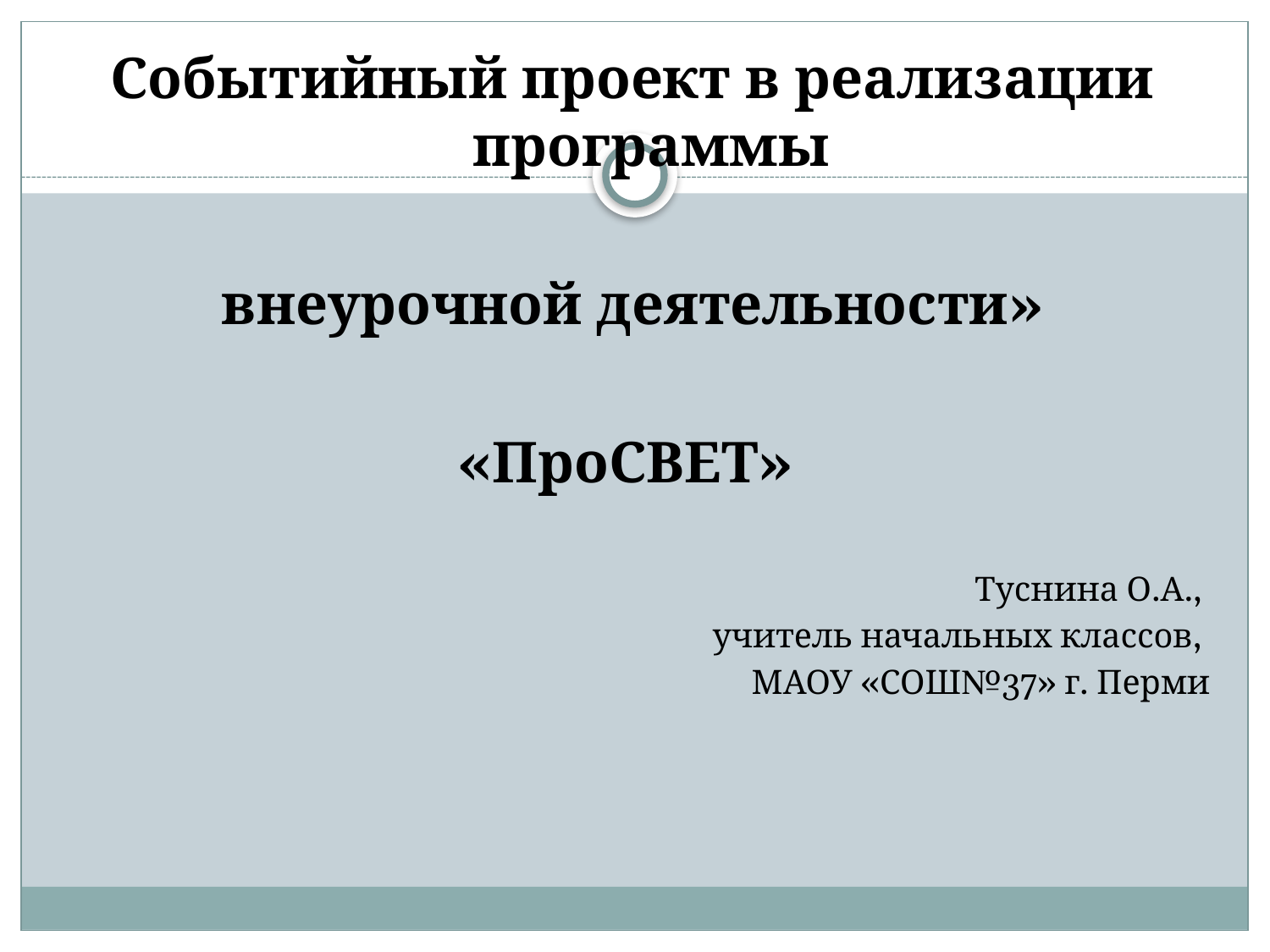

#
Событийный проект в реализации программы

внеурочной деятельности»

«ПроСВЕТ»

Туснина О.А.,
учитель начальных классов,
МАОУ «СОШ№37» г. Перми